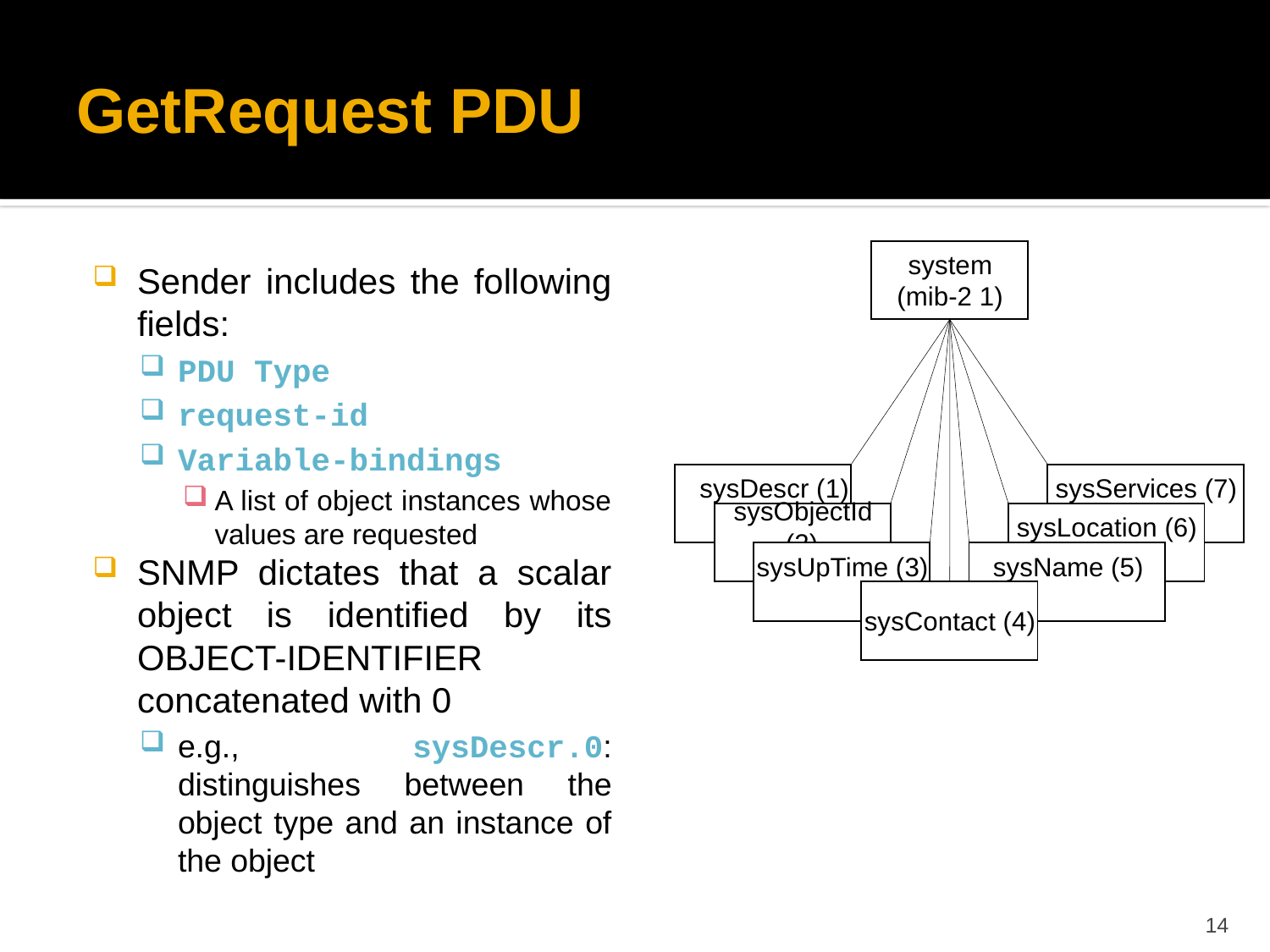

# GetRequest PDU

system
(mib-2 1)

   sysDescr (1)
sysServices (7)
sysObjectId

sysLocation (6)
(2)

sysUpTime (3)
sysName (5)

sysContact (4)

Sender includes the following fields:
PDU Type
request-id
Variable-bindings
A list of object instances whose values are requested
SNMP dictates that a scalar object is identified by its OBJECT-IDENTIFIER concatenated with 0
e.g., sysDescr.0: distinguishes between the object type and an instance of the object
14